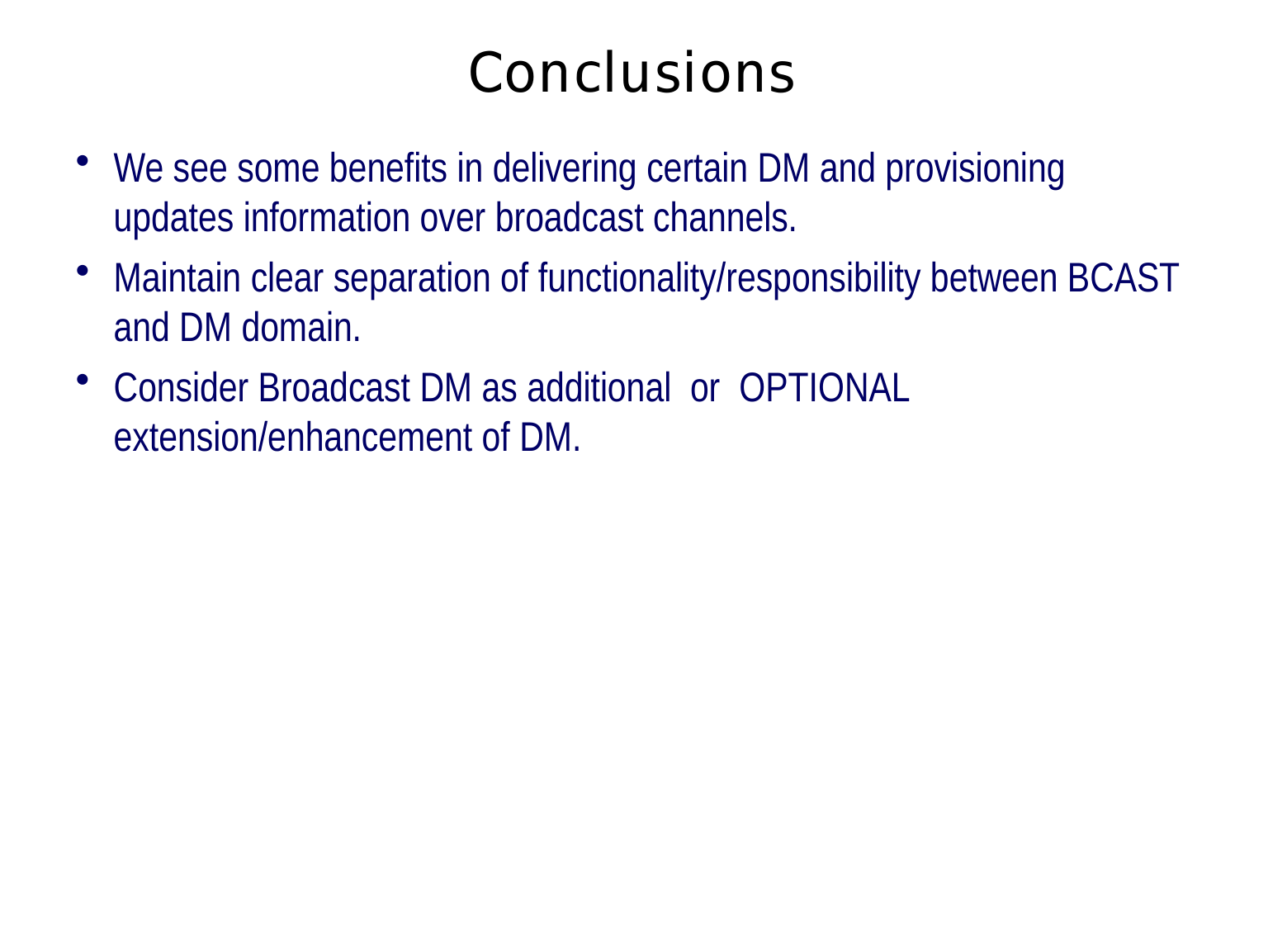

# Conclusions
We see some benefits in delivering certain DM and provisioning updates information over broadcast channels.
Maintain clear separation of functionality/responsibility between BCAST and DM domain.
Consider Broadcast DM as additional  or  OPTIONAL extension/enhancement of DM.